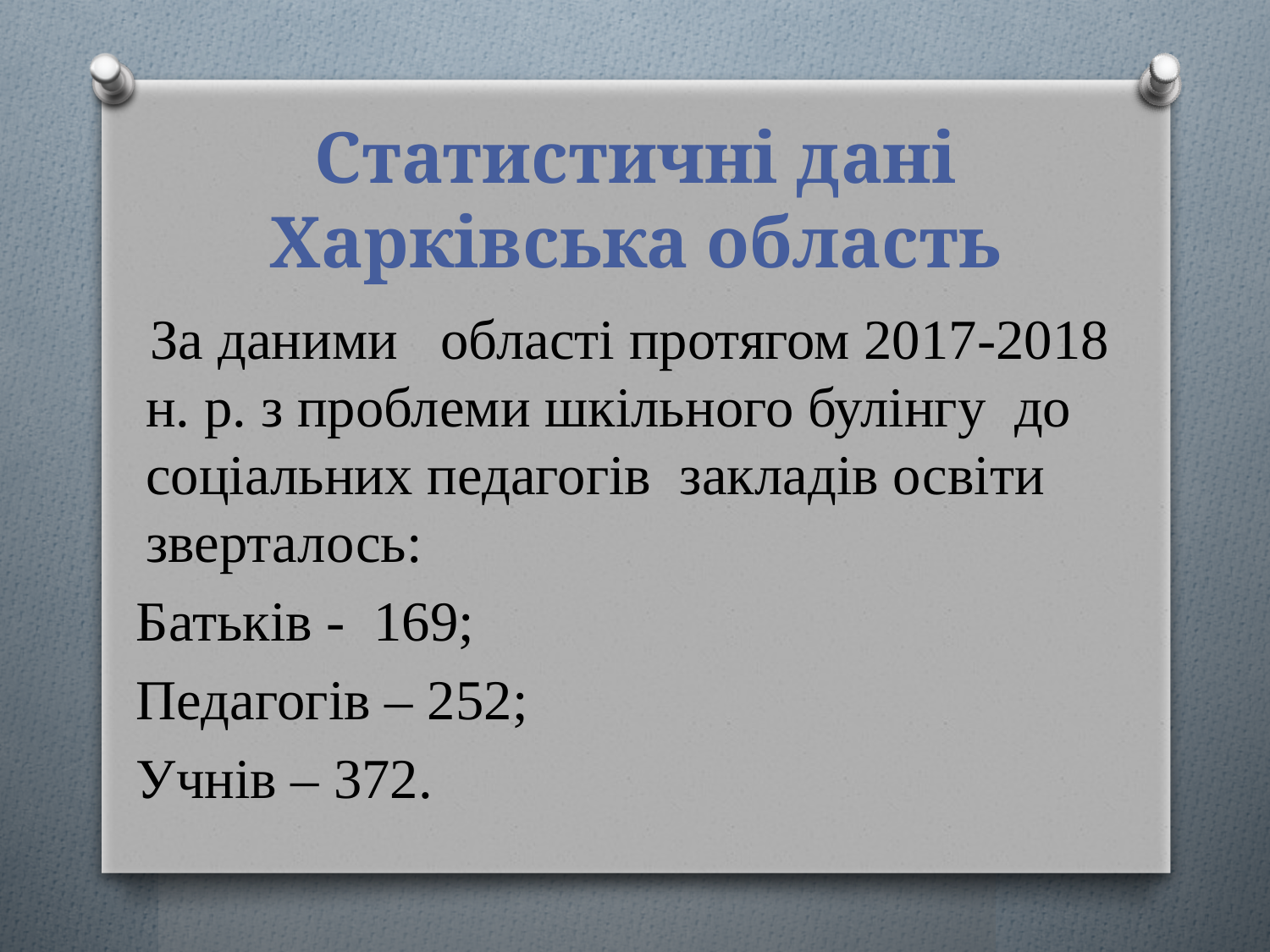

# Статистичні дані Харківська область
   За даними   області протягом 2017-2018  н. р. з проблеми шкільного булінгу  до соціальних педагогів  закладів освіти  зверталось:
  Батьків -  169;
  Педагогів – 252;
  Учнів – 372.